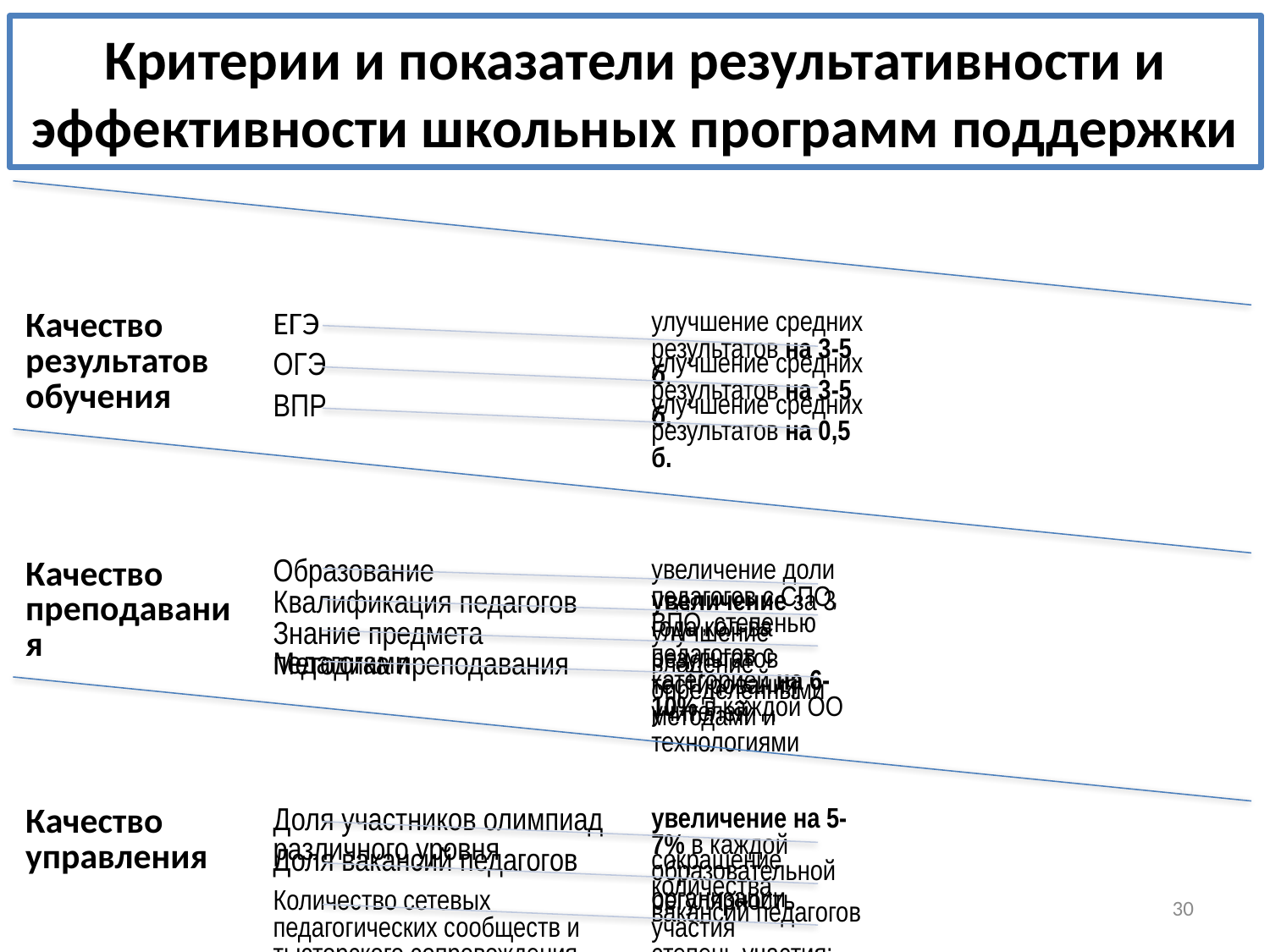

# Критерии и показатели результативности и эффективности школьных программ поддержки
Качество
результатов
обучения
Качество преподавания
Качество
управления
ЕГЭ
ОГЭ
Доля участников олимпиад различного уровня
Доля вакансий педагогов
ВПР
Образование
Квалификация педагогов
Знание предмета педагогами
30